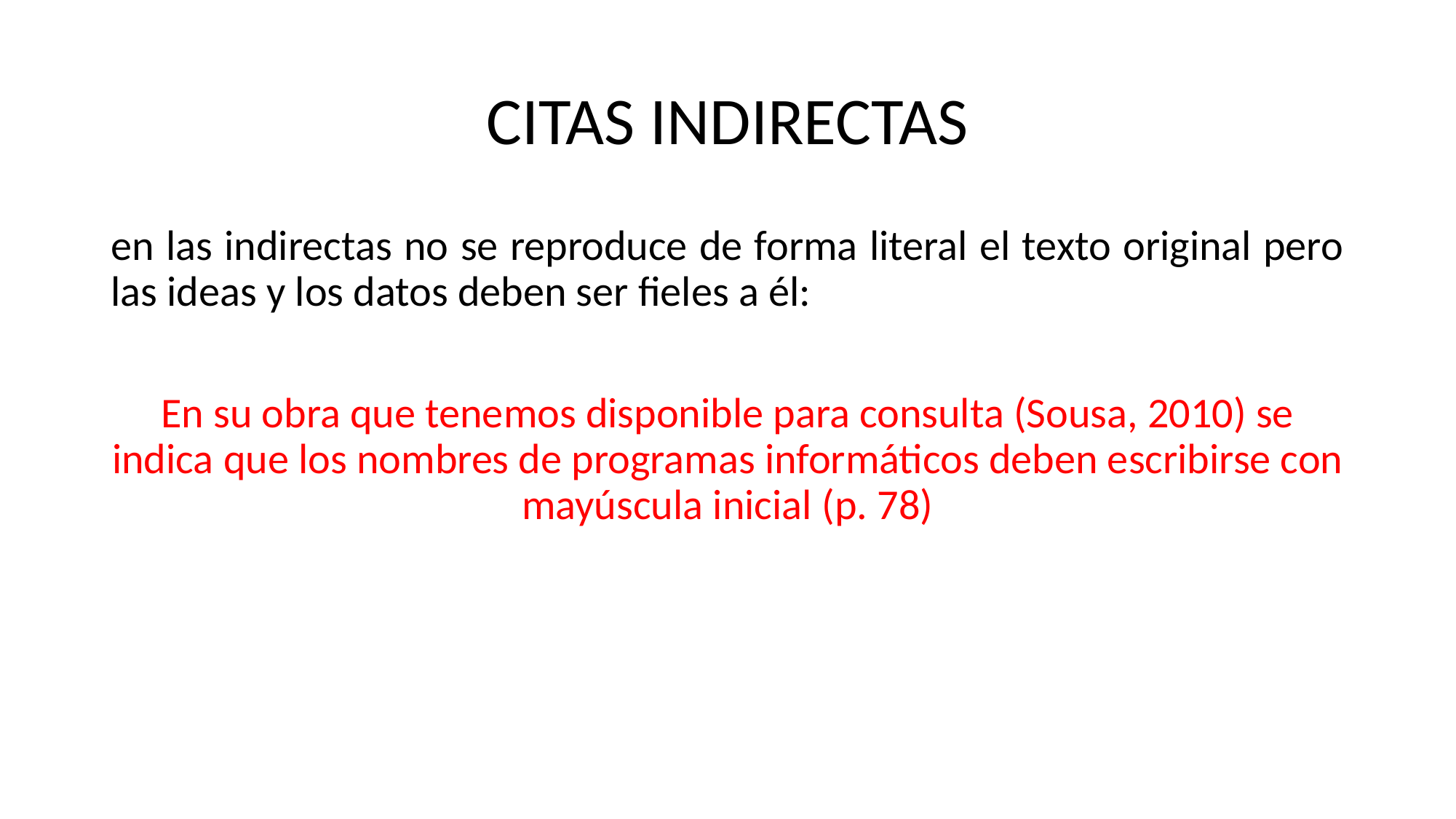

# CITAS INDIRECTAS
en las indirectas no se reproduce de forma literal el texto original pero las ideas y los datos deben ser fieles a él:

En su obra que tenemos disponible para consulta (Sousa, 2010) se indica que los nombres de programas informáticos deben escribirse con mayúscula inicial (p. 78)